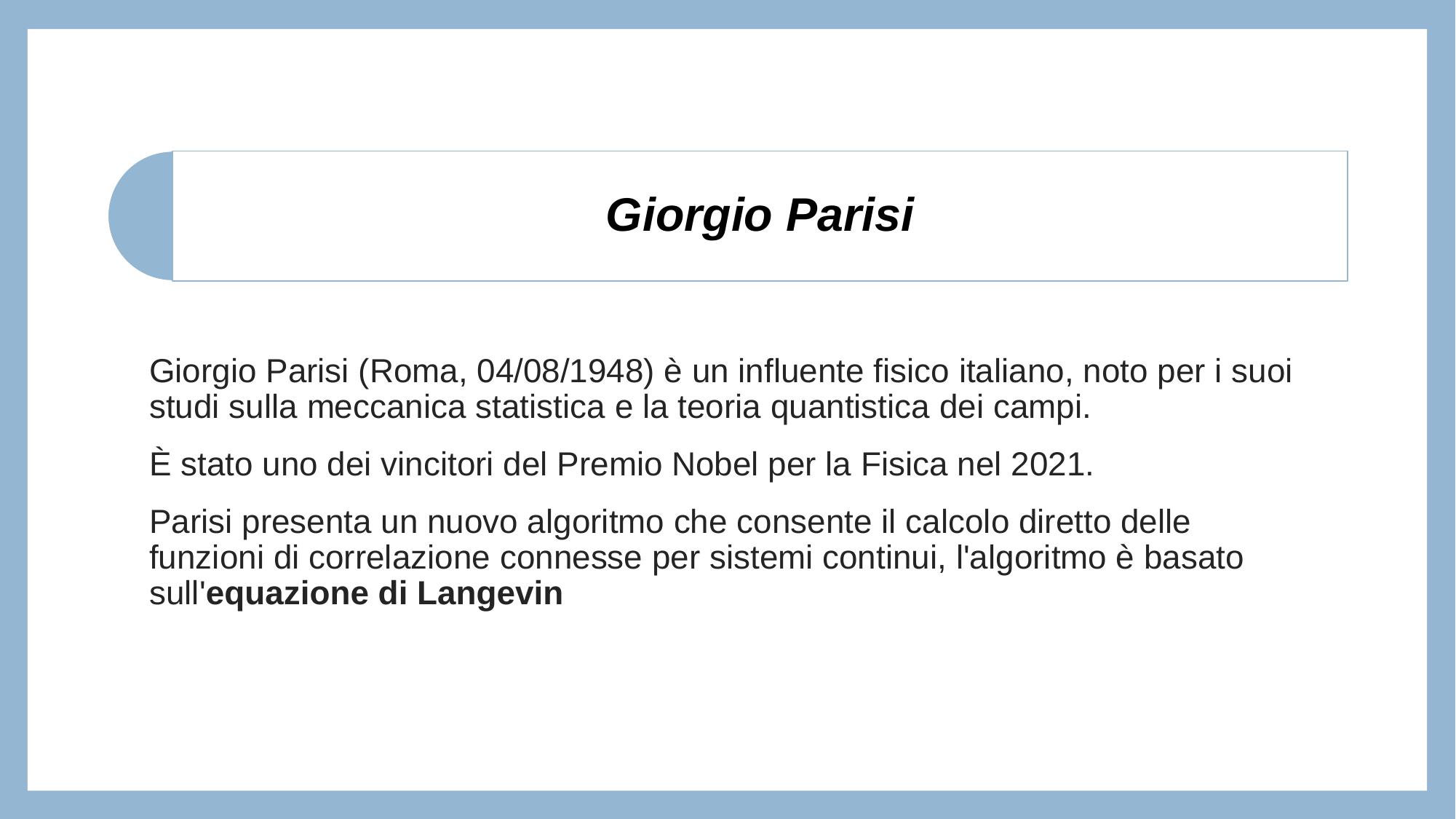

Giorgio Parisi
Giorgio Parisi (Roma, 04/08/1948) è un influente fisico italiano, noto per i suoi studi sulla meccanica statistica e la teoria quantistica dei campi.
È stato uno dei vincitori del Premio Nobel per la Fisica nel 2021.
Parisi presenta un nuovo algoritmo che consente il calcolo diretto delle funzioni di correlazione connesse per sistemi continui, l'algoritmo è basato sull'equazione di Langevin